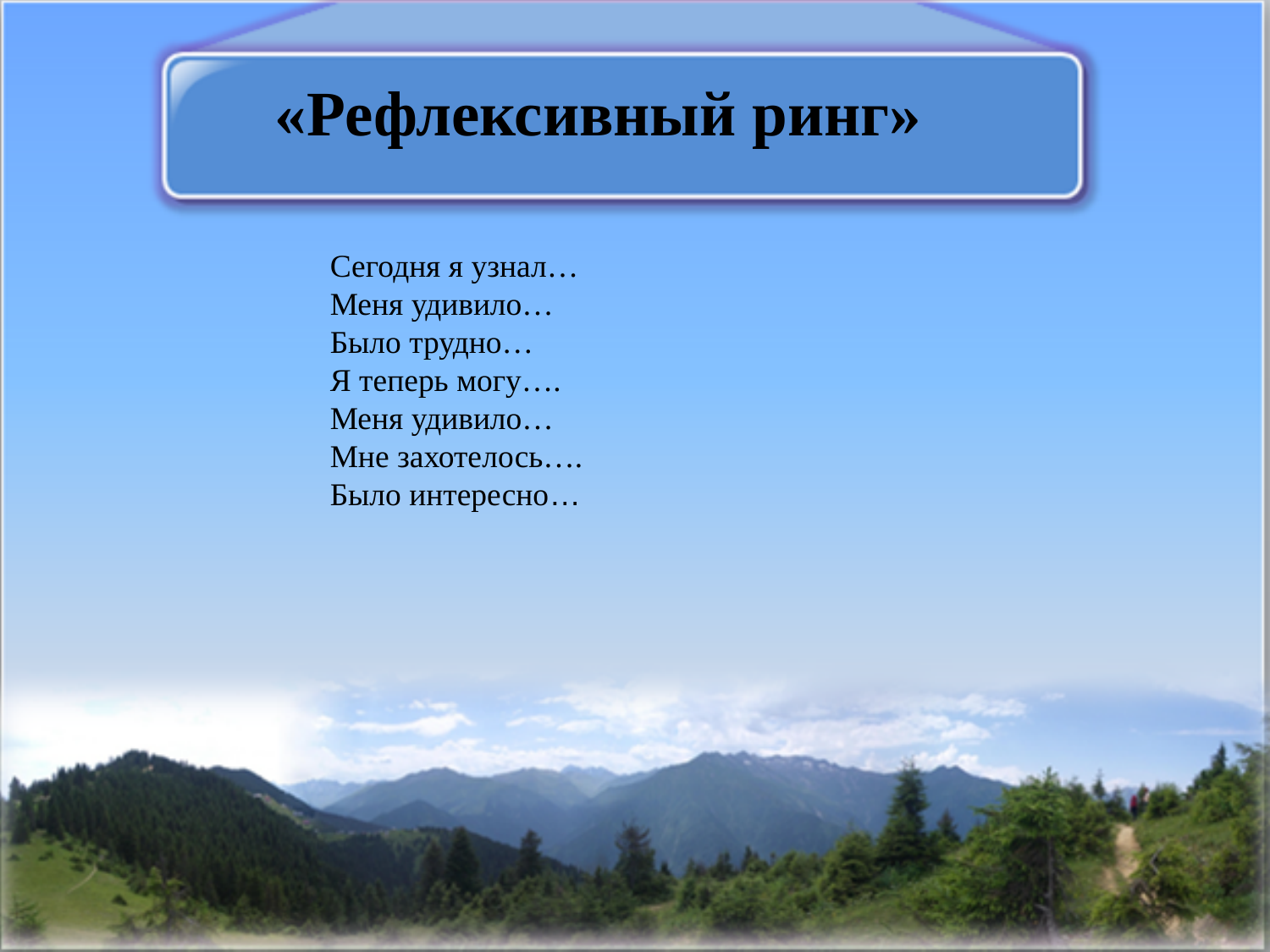

«Рефлексивный ринг»
Сегодня я узнал…
Меня удивило…
Было трудно…
Я теперь могу….
Меня удивило…
Мне захотелось….
Было интересно…